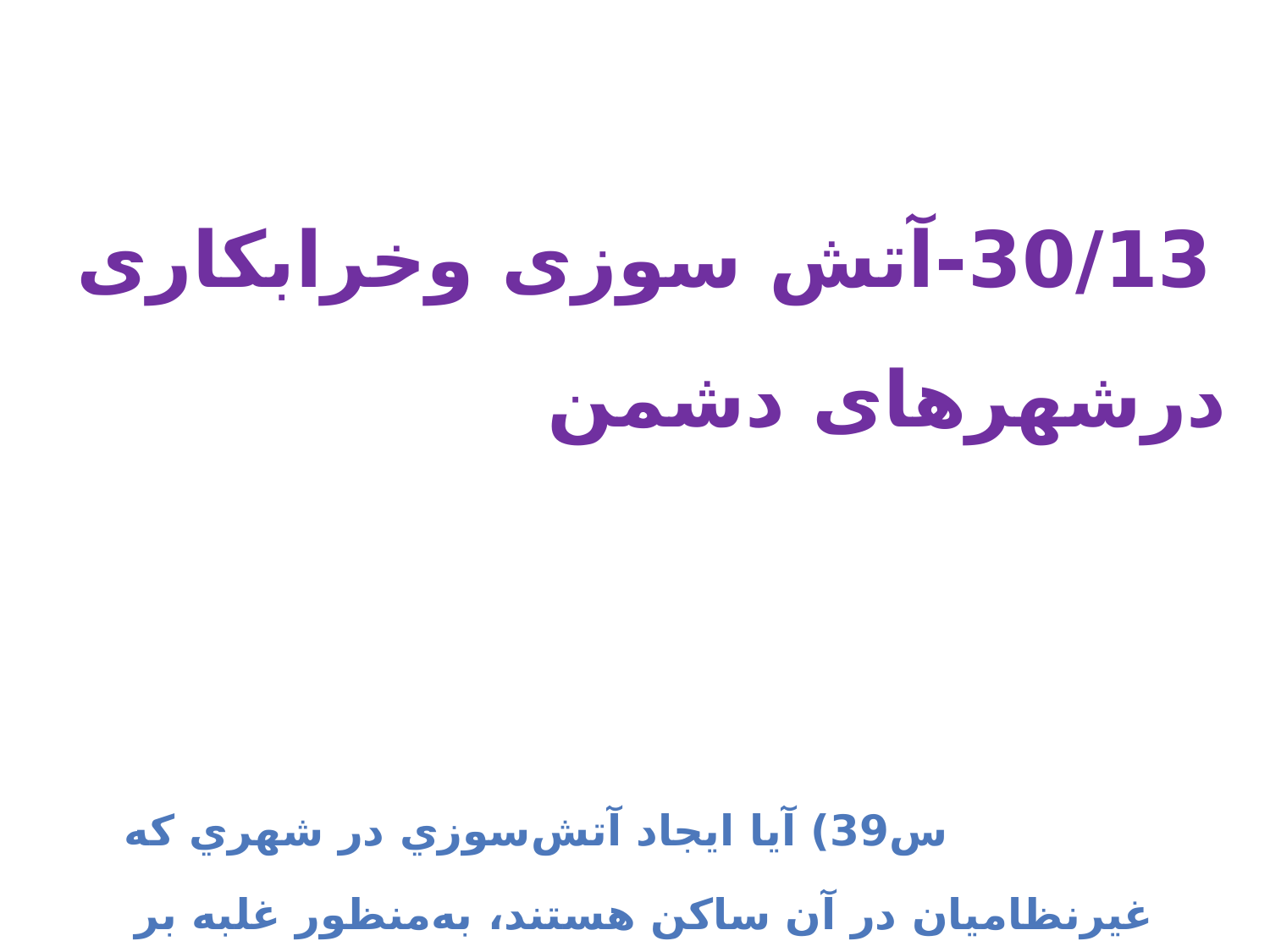

30/13-آتش سوزی وخرابکاری درشهرهای دشمن
        س39) آيا ايجاد آتش‌سوزي در شهري كه غيرنظاميان در آن ساكن هستند، به‌منظور غلبه بر دشمن، جايز است؟
 ج: جايز نيست؛ مگر آنكه دشمن در آن جاها براي ضربه زدن به نيروهاي خودي پناه گرفته باشد و راه دفاع منحصر در آن باشد.